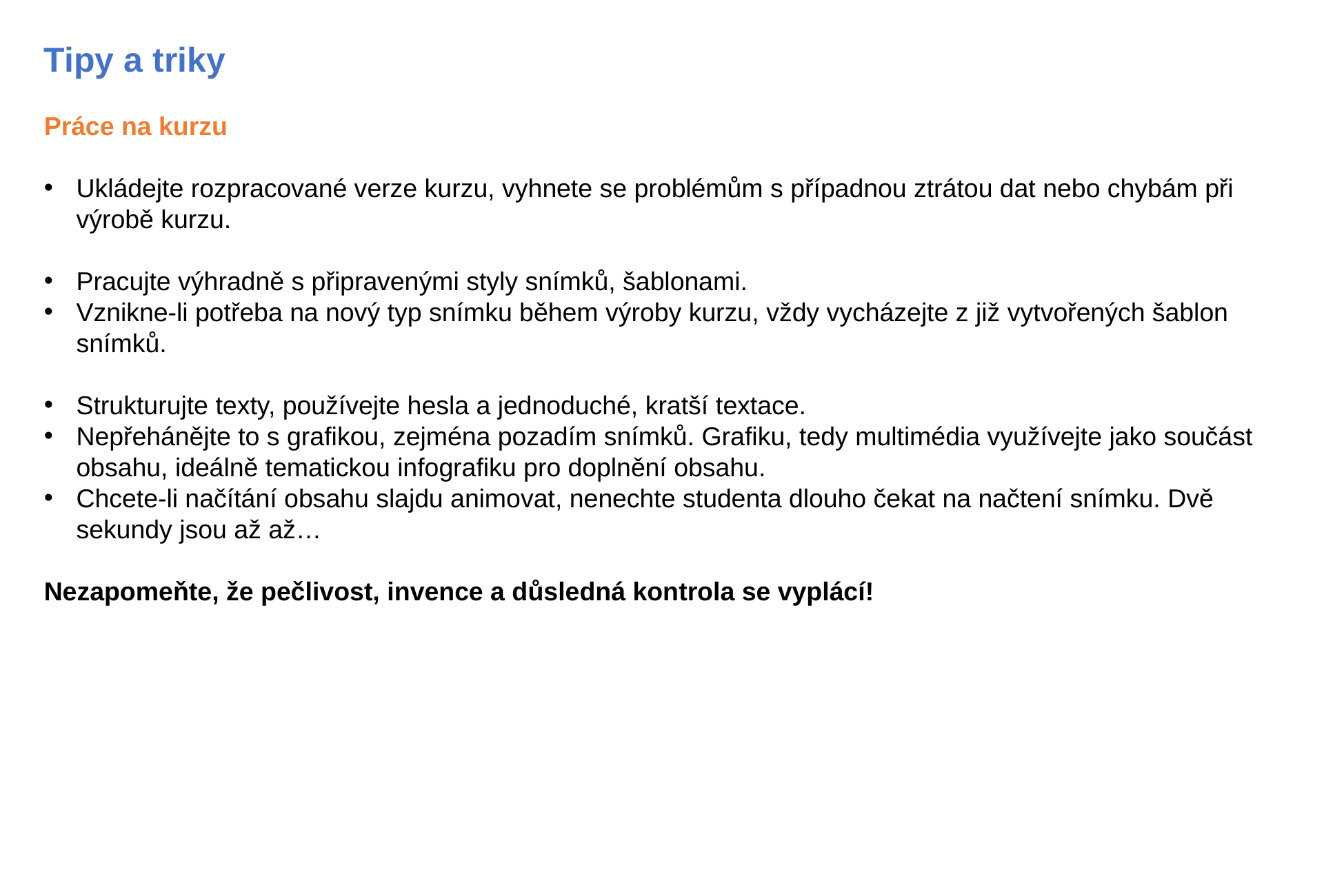

Tipy a triky

Práce na kurzu

Ukládejte rozpracované verze kurzu, vyhnete se problémům s případnou ztrátou dat nebo chybám při výrobě kurzu.

Pracujte výhradně s připravenými styly snímků, šablonami.
Vznikne-li potřeba na nový typ snímku během výroby kurzu, vždy vycházejte z již vytvořených šablon snímků.

Strukturujte texty, používejte hesla a jednoduché, kratší textace.
Nepřehánějte to s grafikou, zejména pozadím snímků. Grafiku, tedy multimédia využívejte jako součást obsahu, ideálně tematickou infografiku pro doplnění obsahu.
Chcete-li načítání obsahu slajdu animovat, nenechte studenta dlouho čekat na načtení snímku. Dvě sekundy jsou až až…

Nezapomeňte, že pečlivost, invence a důsledná kontrola se vyplácí!